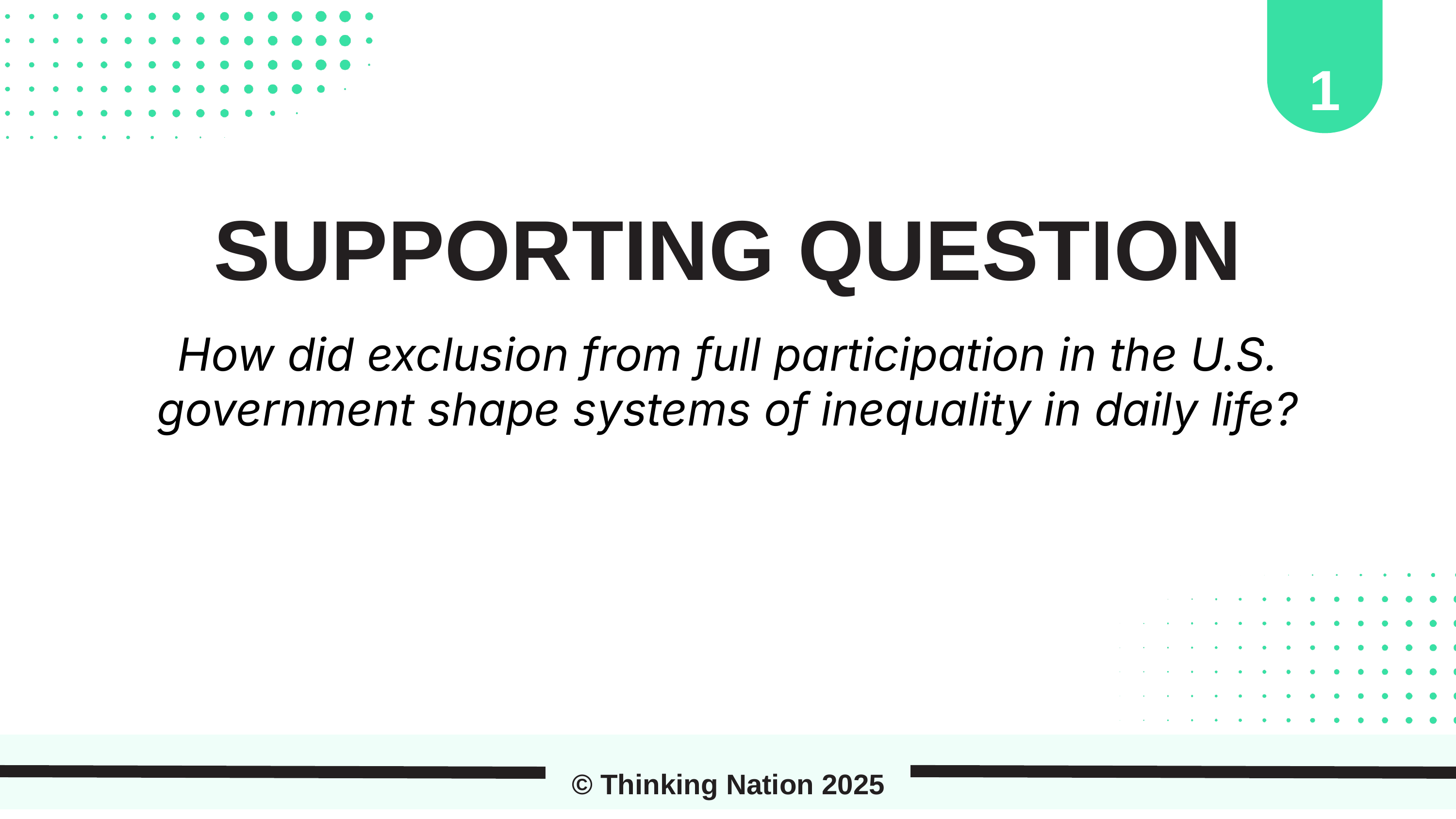

1
SUPPORTING QUESTION
How did exclusion from full participation in the U.S. government shape systems of inequality in daily life?

© Thinking Nation 2025